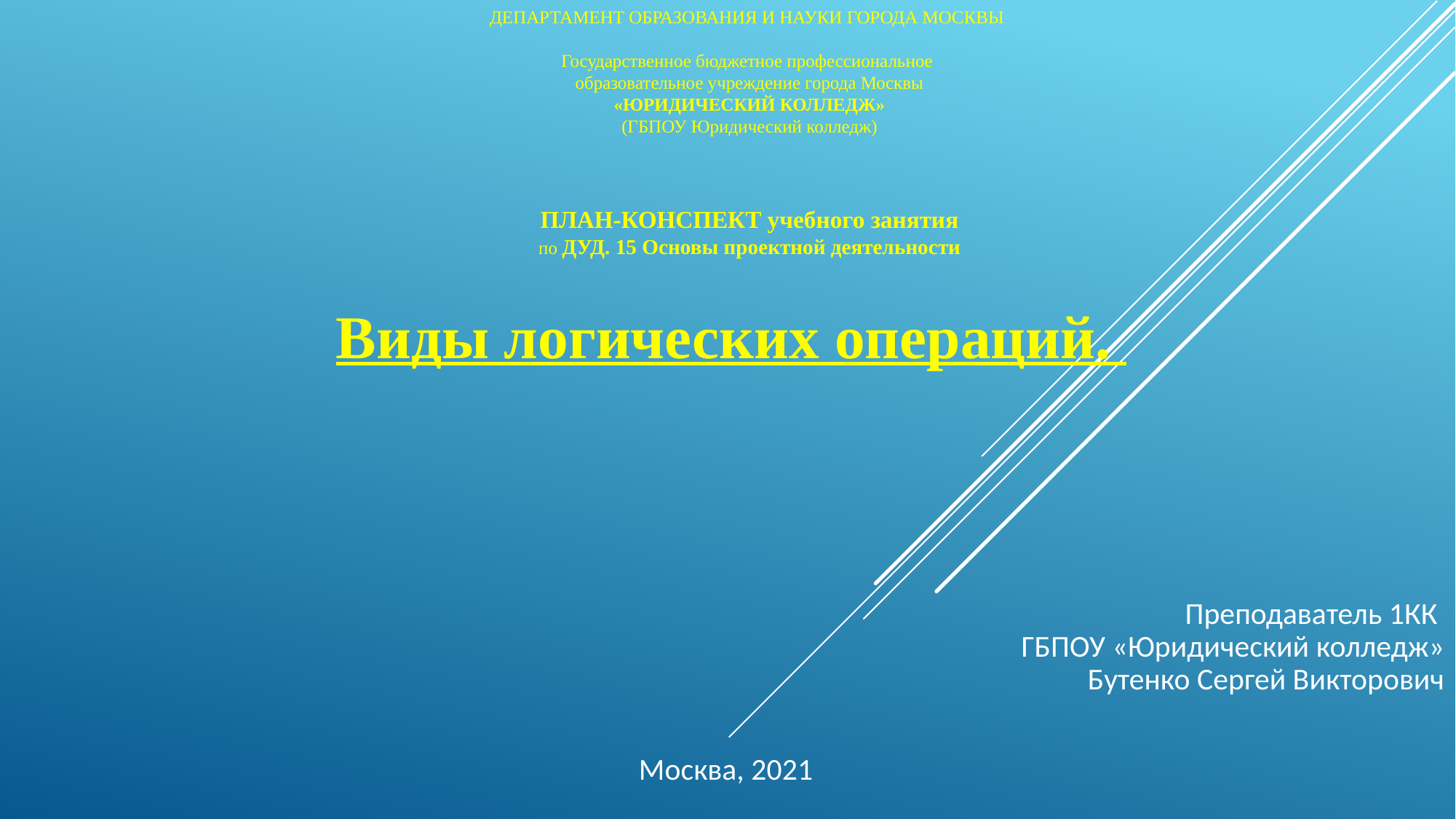

ДЕПАРТАМЕНТ ОБРАЗОВАНИЯ И НАУКИ ГОРОДА МОСКВЫ

Государственное бюджетное профессиональное
образовательное учреждение города Москвы
«ЮРИДИЧЕСКИЙ КОЛЛЕДЖ»
(ГБПОУ Юридический колледж)

ПЛАН-КОНСПЕКТ учебного занятия
по ДУД. 15 Основы проектной деятельности
Виды логических операций.
Преподаватель 1КК
ГБПОУ «Юридический колледж»
Бутенко Сергей Викторович
Москва, 2021